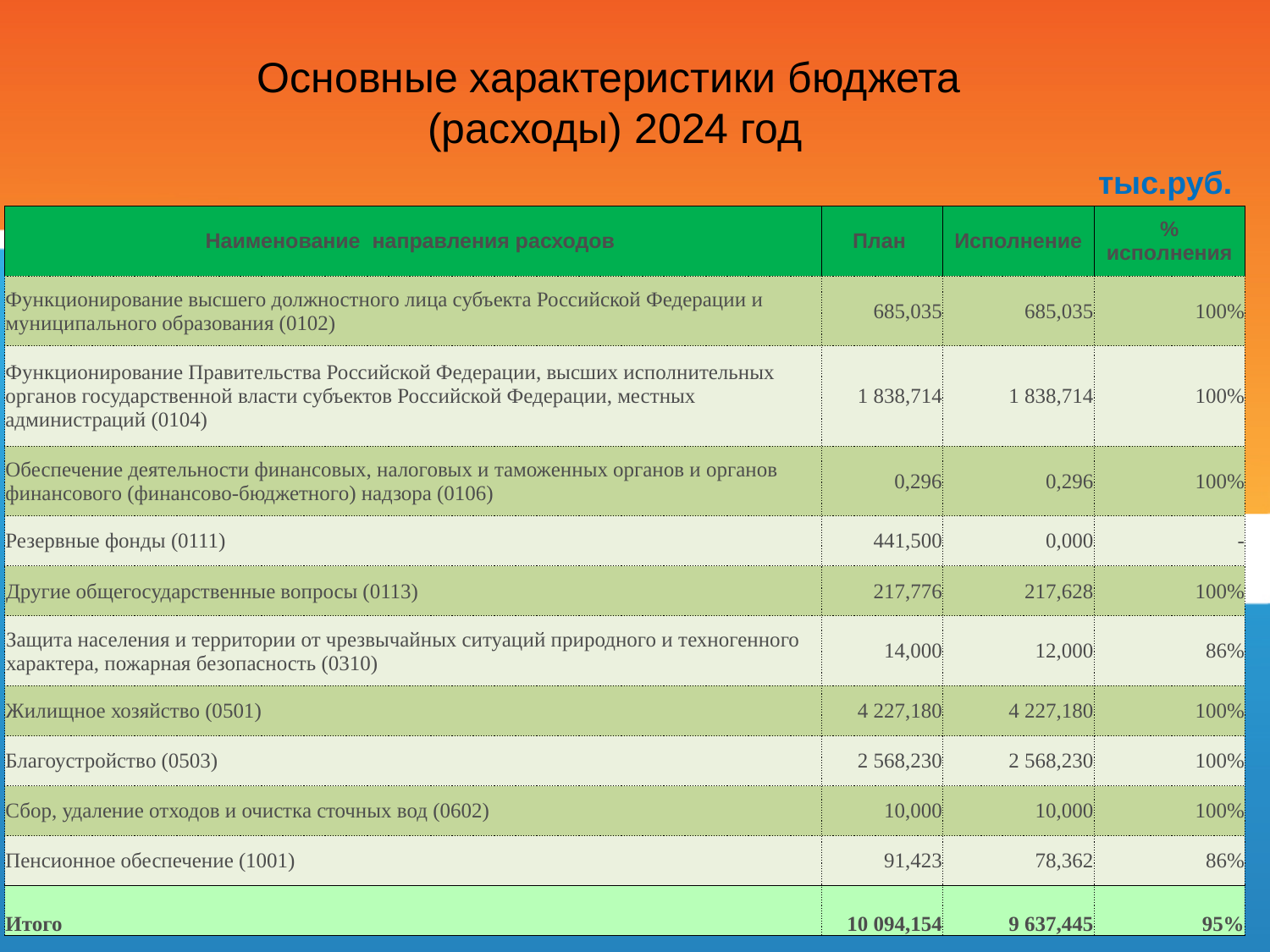

# Основные характеристики бюджета (расходы) 2024 год
тыс.руб.
| Наименование направления расходов | План | Исполнение | % исполнения |
| --- | --- | --- | --- |
| Функционирование высшего должностного лица субъекта Российской Федерации и муниципального образования (0102) | 685,035 | 685,035 | 100% |
| Функционирование Правительства Российской Федерации, высших исполнительных органов государственной власти субъектов Российской Федерации, местных администраций (0104) | 1 838,714 | 1 838,714 | 100% |
| Обеспечение деятельности финансовых, налоговых и таможенных органов и органов финансового (финансово-бюджетного) надзора (0106) | 0,296 | 0,296 | 100% |
| Резервные фонды (0111) | 441,500 | 0,000 | - |
| Другие общегосударственные вопросы (0113) | 217,776 | 217,628 | 100% |
| Защита населения и территории от чрезвычайных ситуаций природного и техногенного характера, пожарная безопасность (0310) | 14,000 | 12,000 | 86% |
| Жилищное хозяйство (0501) | 4 227,180 | 4 227,180 | 100% |
| Благоустройство (0503) | 2 568,230 | 2 568,230 | 100% |
| Сбор, удаление отходов и очистка сточных вод (0602) | 10,000 | 10,000 | 100% |
| Пенсионное обеспечение (1001) | 91,423 | 78,362 | 86% |
| Итого | 10 094,154 | 9 637,445 | 95% |